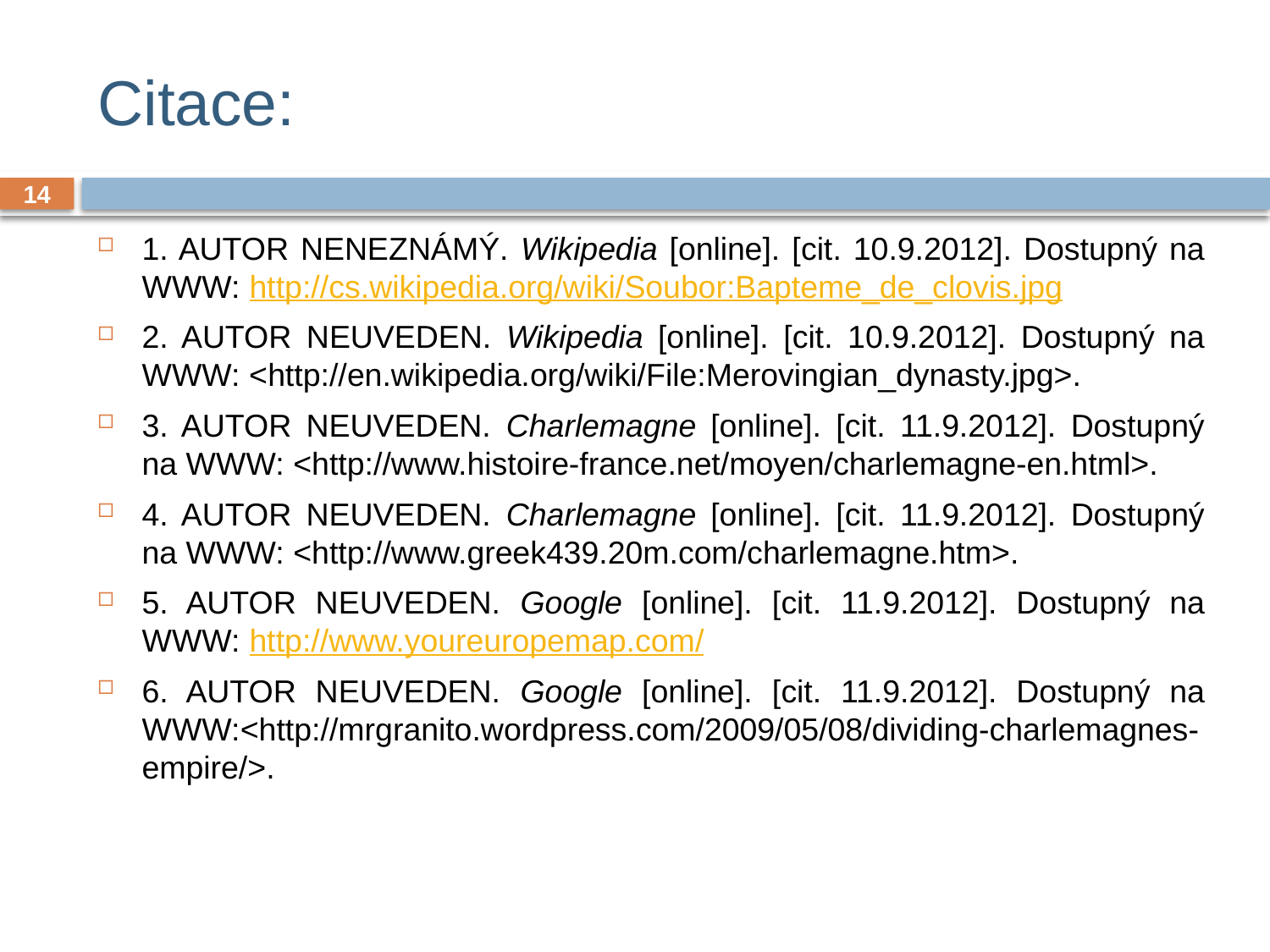

# Citace:
14
1. AUTOR NENEZNÁMÝ. Wikipedia [online]. [cit. 10.9.2012]. Dostupný na WWW: http://cs.wikipedia.org/wiki/Soubor:Bapteme_de_clovis.jpg
2. AUTOR NEUVEDEN. Wikipedia [online]. [cit. 10.9.2012]. Dostupný na WWW: <http://en.wikipedia.org/wiki/File:Merovingian_dynasty.jpg>.
3. AUTOR NEUVEDEN. Charlemagne [online]. [cit. 11.9.2012]. Dostupný na WWW: <http://www.histoire-france.net/moyen/charlemagne-en.html>.
4. AUTOR NEUVEDEN. Charlemagne [online]. [cit. 11.9.2012]. Dostupný na WWW: <http://www.greek439.20m.com/charlemagne.htm>.
5. AUTOR NEUVEDEN. Google [online]. [cit. 11.9.2012]. Dostupný na WWW: http://www.youreuropemap.com/
6. AUTOR NEUVEDEN. Google [online]. [cit. 11.9.2012]. Dostupný na WWW:<http://mrgranito.wordpress.com/2009/05/08/dividing-charlemagnes-empire/>.